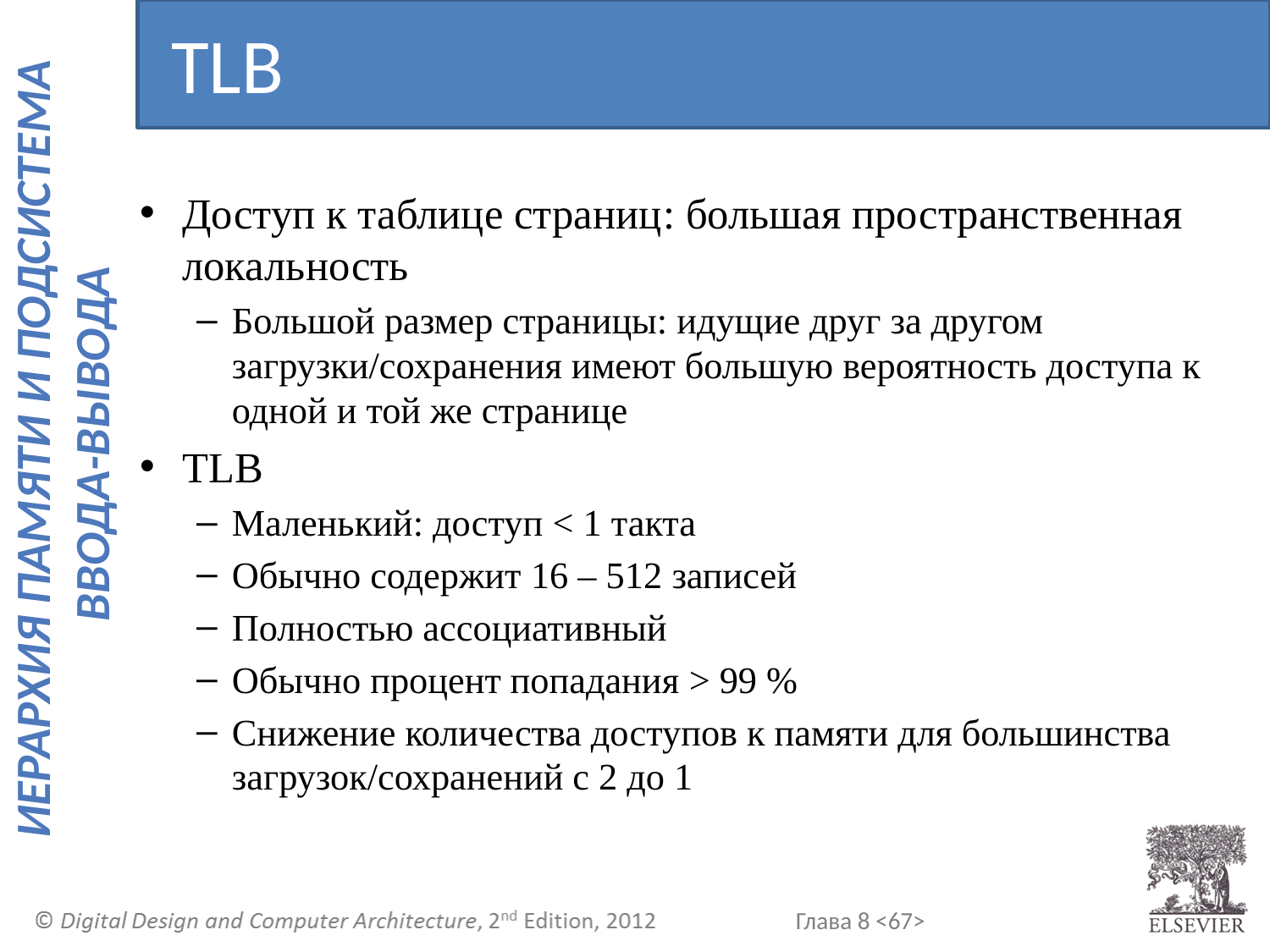

TLB

Доступ к таблице страниц: большая пространственная локальность
Большой размер страницы: идущие друг за другом загрузки/сохранения имеют большую вероятность доступа к одной и той же странице
TLB
Маленький: доступ < 1 такта
Обычно содержит 16 – 512 записей
Полностью ассоциативный
Обычно процент попадания > 99 %
Снижение количества доступов к памяти для большинства загрузок/сохранений с 2 до 1